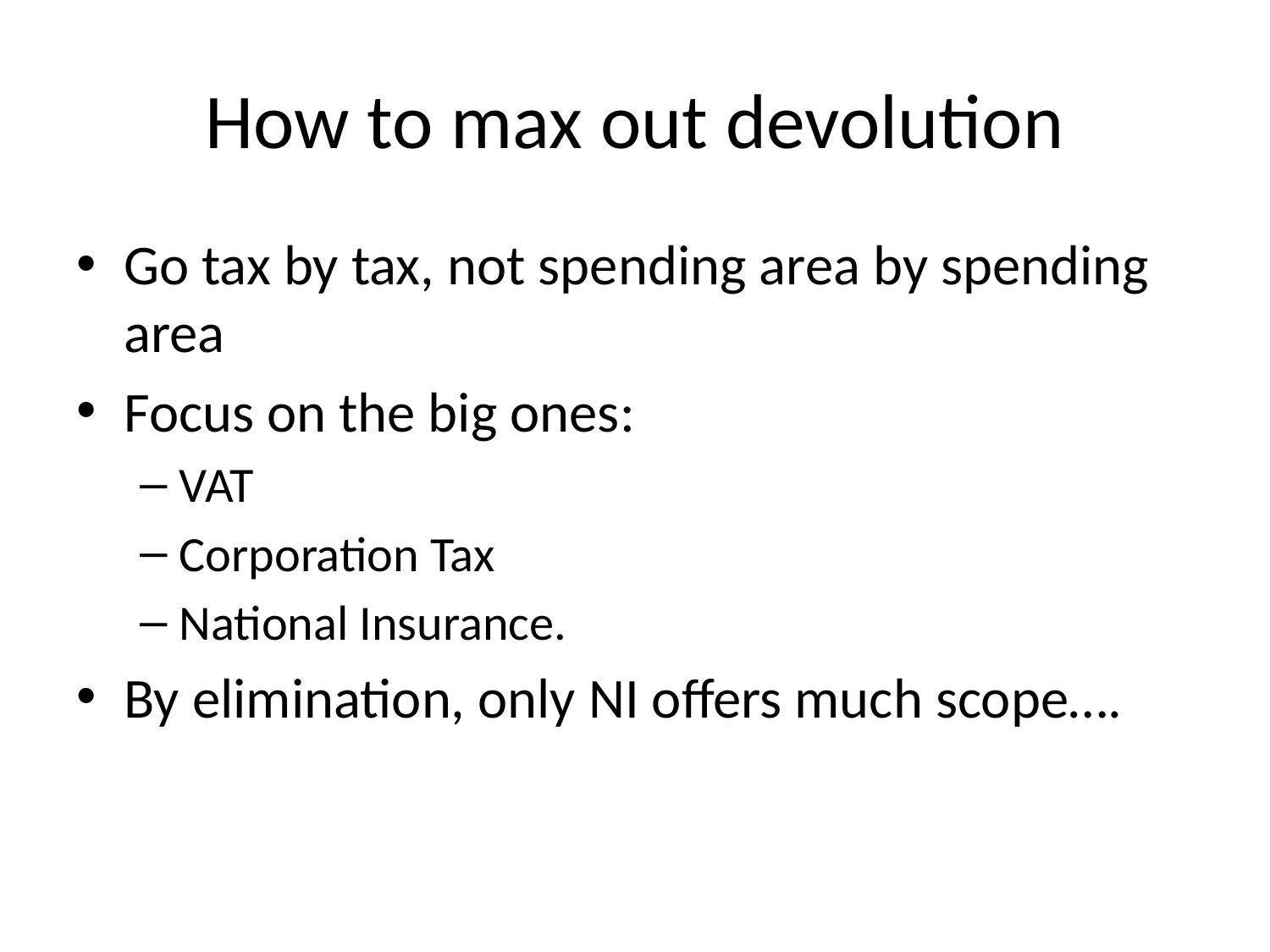

# How to max out devolution
Go tax by tax, not spending area by spending area
Focus on the big ones:
VAT
Corporation Tax
National Insurance.
By elimination, only NI offers much scope….